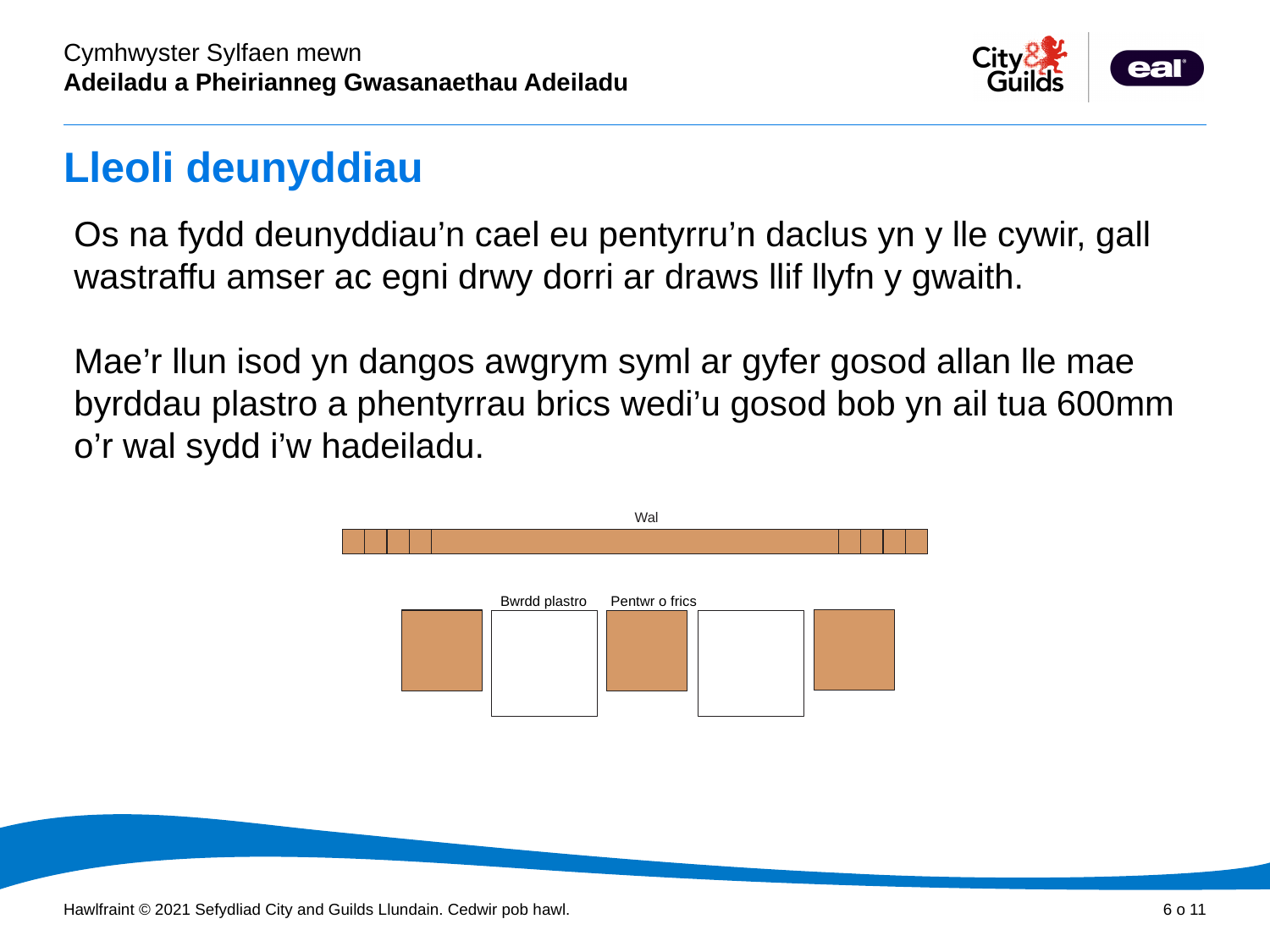

# Lleoli deunyddiau
Os na fydd deunyddiau’n cael eu pentyrru’n daclus yn y lle cywir, gall wastraffu amser ac egni drwy dorri ar draws llif llyfn y gwaith.
Mae’r llun isod yn dangos awgrym syml ar gyfer gosod allan lle mae byrddau plastro a phentyrrau brics wedi’u gosod bob yn ail tua 600mm o’r wal sydd i’w hadeiladu.
Wal
|  |  |  |  |  |  |  |  |  |
| --- | --- | --- | --- | --- | --- | --- | --- | --- |
		                                              Bwrdd plastro      Pentwr o frics